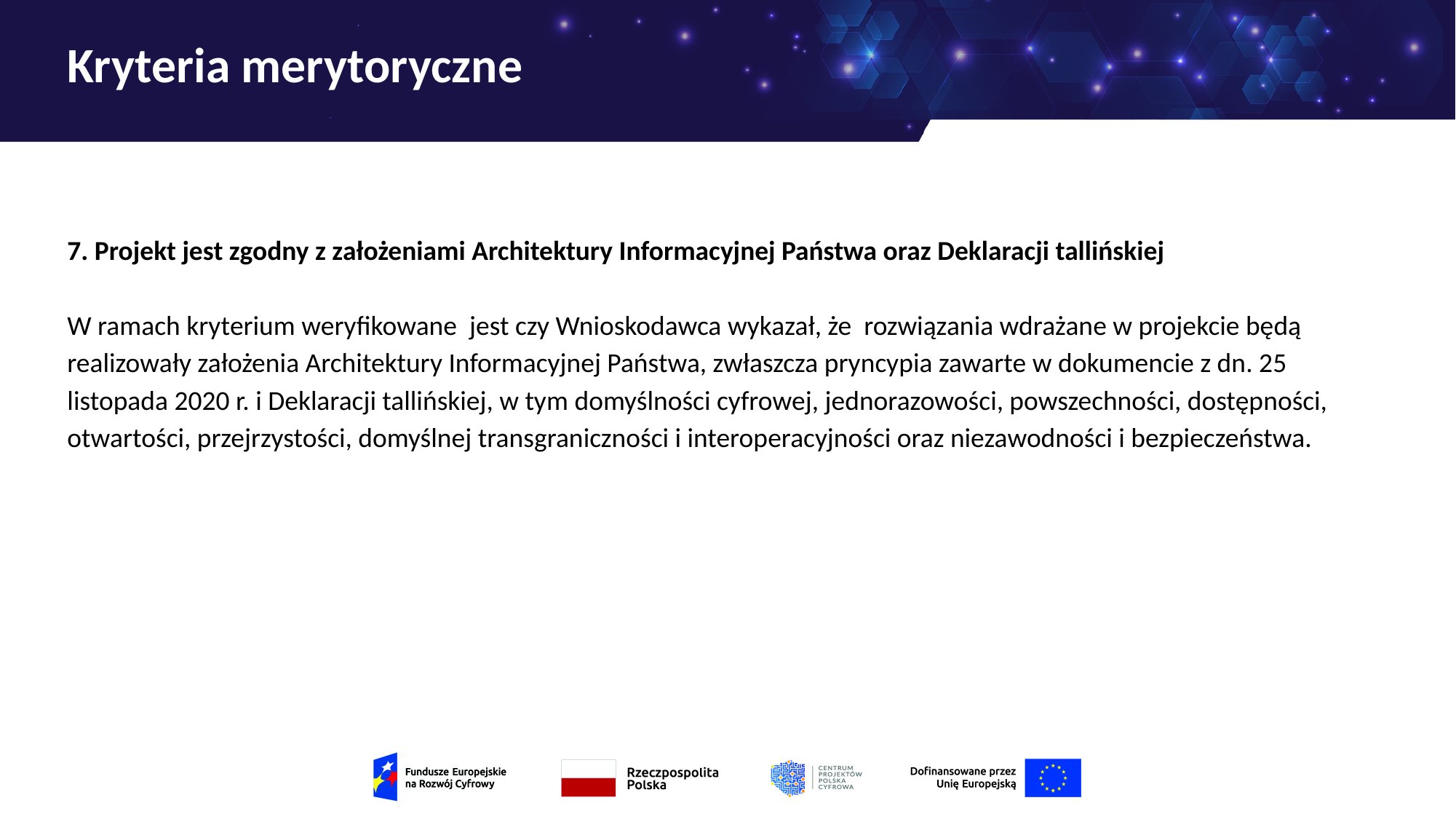

# Kryteria merytoryczne

7. Projekt jest zgodny z założeniami Architektury Informacyjnej Państwa oraz Deklaracji tallińskiej

W ramach kryterium weryfikowane  jest czy Wnioskodawca wykazał, że  rozwiązania wdrażane w projekcie będą realizowały założenia Architektury Informacyjnej Państwa, zwłaszcza pryncypia zawarte w dokumencie z dn. 25 listopada 2020 r. i Deklaracji tallińskiej, w tym domyślności cyfrowej, jednorazowości, powszechności, dostępności, otwartości, przejrzystości, domyślnej transgraniczności i interoperacyjności oraz niezawodności i bezpieczeństwa.